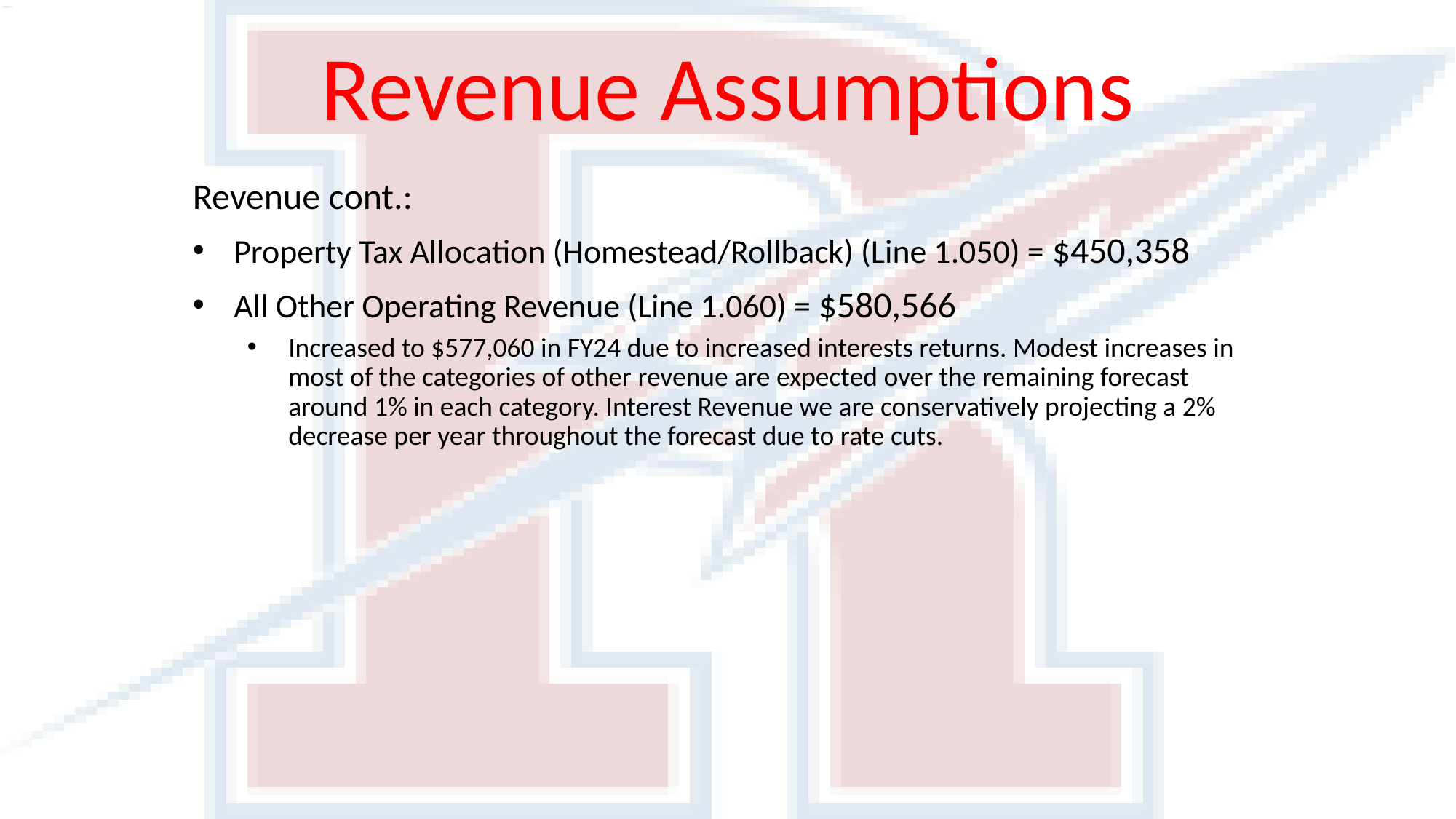

# Revenue Assumptions
Revenue cont.:
Property Tax Allocation (Homestead/Rollback) (Line 1.050) = $450,358
All Other Operating Revenue (Line 1.060) = $580,566
Increased to $577,060 in FY24 due to increased interests returns. Modest increases in most of the categories of other revenue are expected over the remaining forecast around 1% in each category. Interest Revenue we are conservatively projecting a 2% decrease per year throughout the forecast due to rate cuts.